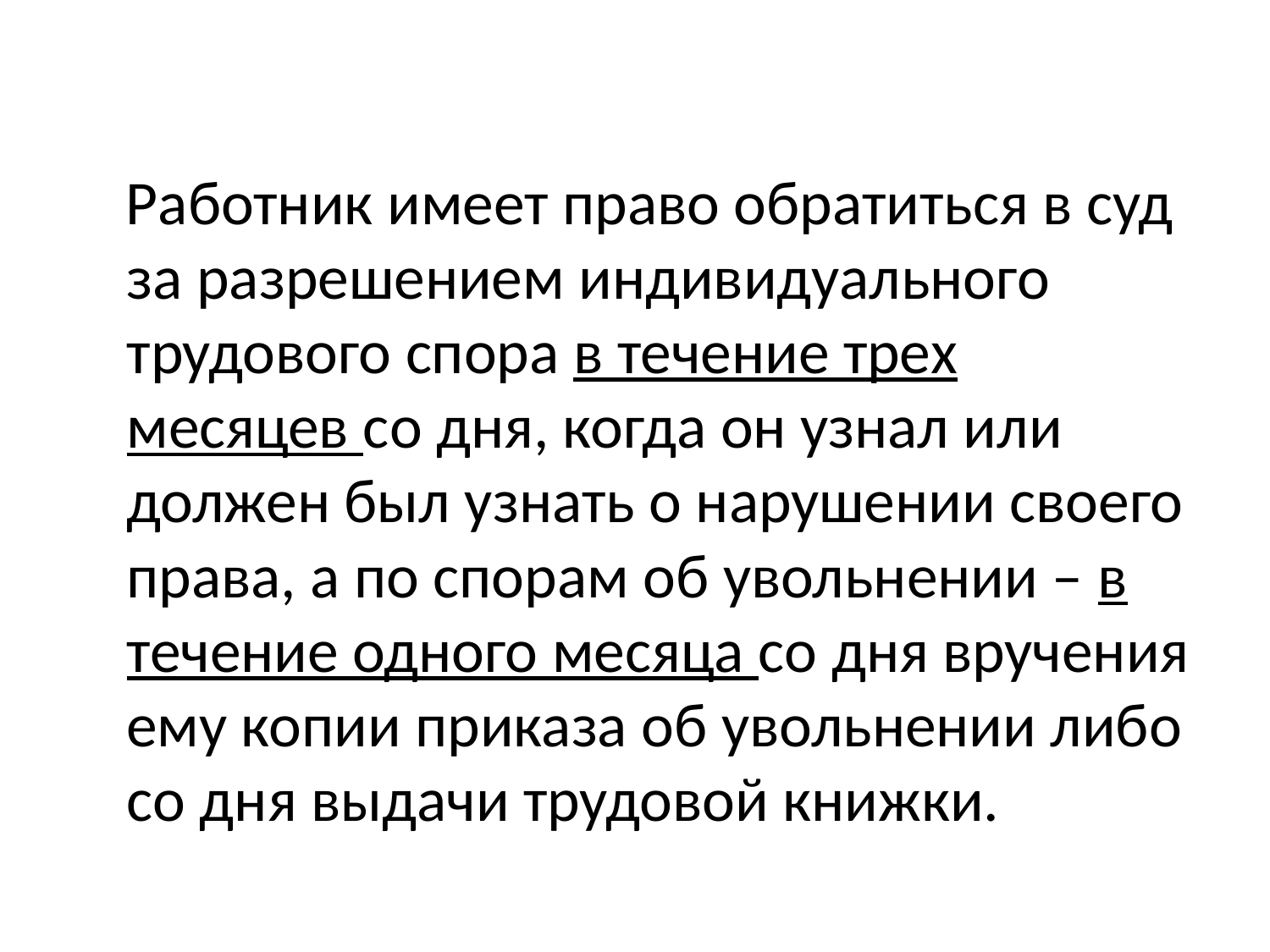

#
    Работник имеет право обратиться в суд за разрешением индивидуального трудового спора в течение трех месяцев со дня, когда он узнал или должен был узнать о нарушении своего права, а по спорам об увольнении – в течение одного месяца со дня вручения ему копии приказа об увольнении либо со дня выдачи трудовой книжки.